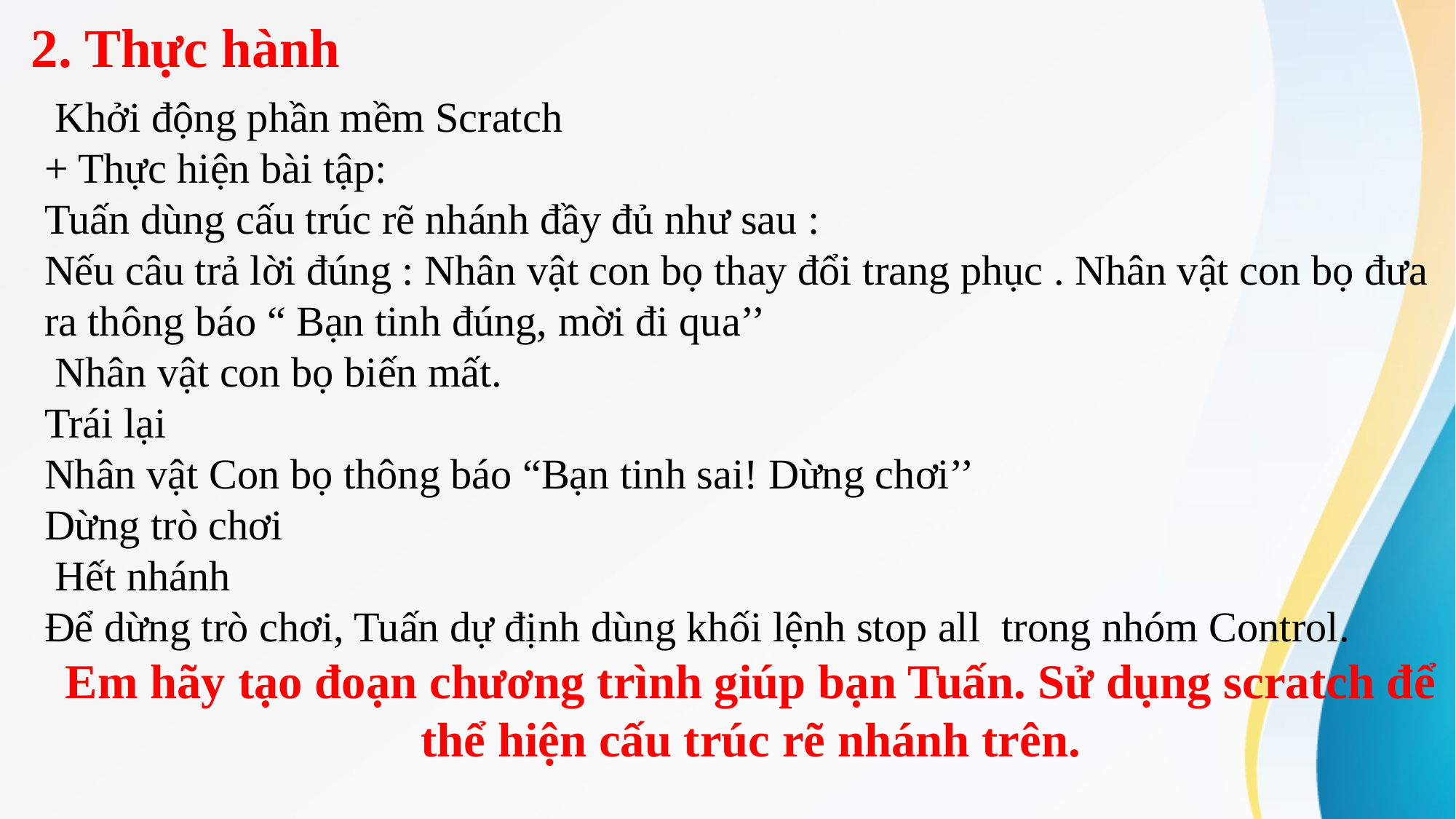

2. Thực hành
 Khởi động phần mềm Scratch
+ Thực hiện bài tập:
Tuấn dùng cấu trúc rẽ nhánh đầy đủ như sau :
Nếu câu trả lời đúng : Nhân vật con bọ thay đổi trang phục . Nhân vật con bọ đưa ra thông báo “ Bạn tinh đúng, mời đi qua’’
 Nhân vật con bọ biến mất.
Trái lại
Nhân vật Con bọ thông báo “Bạn tinh sai! Dừng chơi’’
Dừng trò chơi
 Hết nhánh
Để dừng trò chơi, Tuấn dự định dùng khối lệnh stop all  trong nhóm Control.
Em hãy tạo đoạn chương trình giúp bạn Tuấn. Sử dụng scratch để thể hiện cấu trúc rẽ nhánh trên.